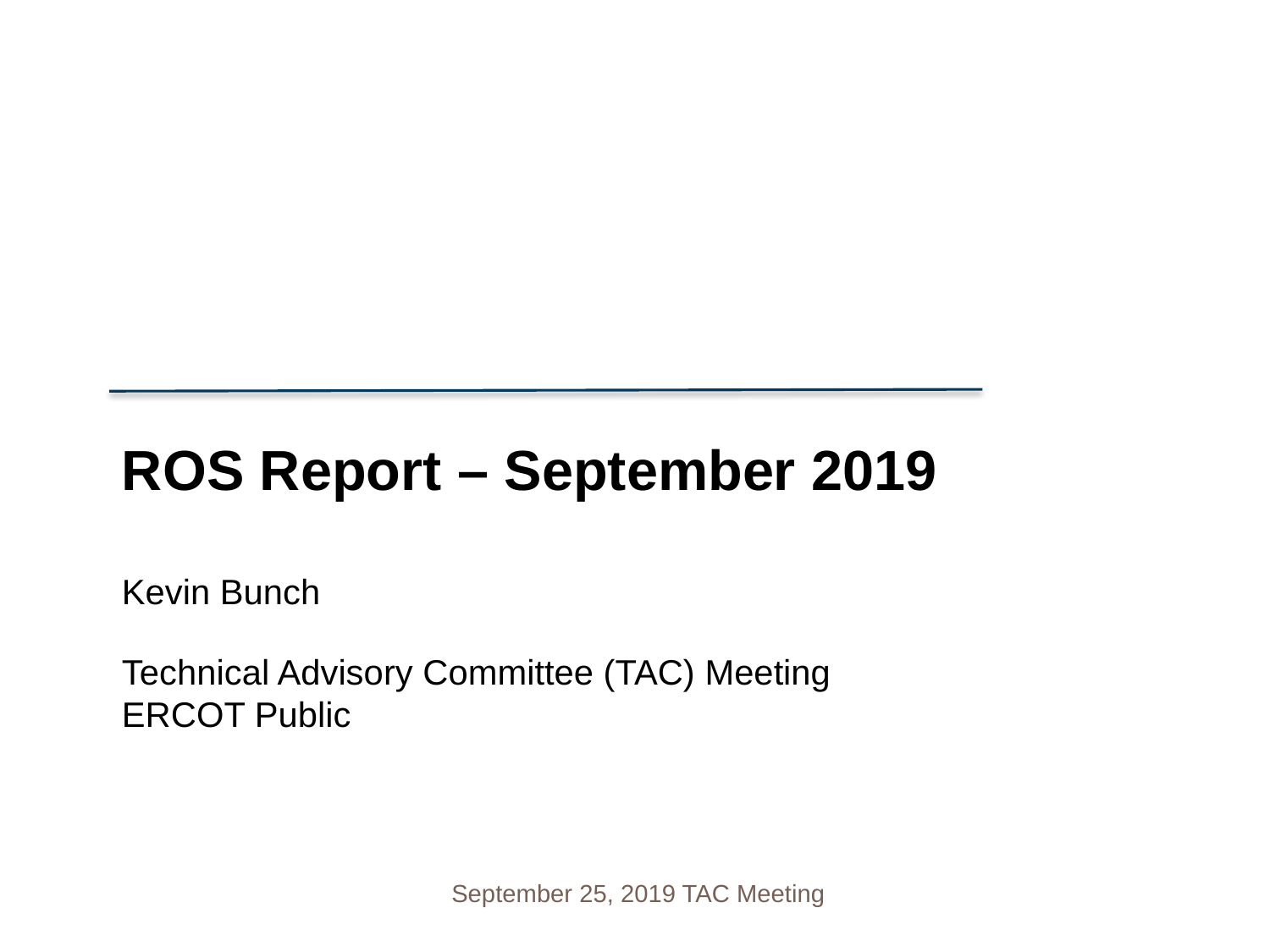

ROS Report – September 2019

Kevin Bunch

Technical Advisory Committee (TAC) Meeting
ERCOT Public

September 25, 2019 TAC Meeting